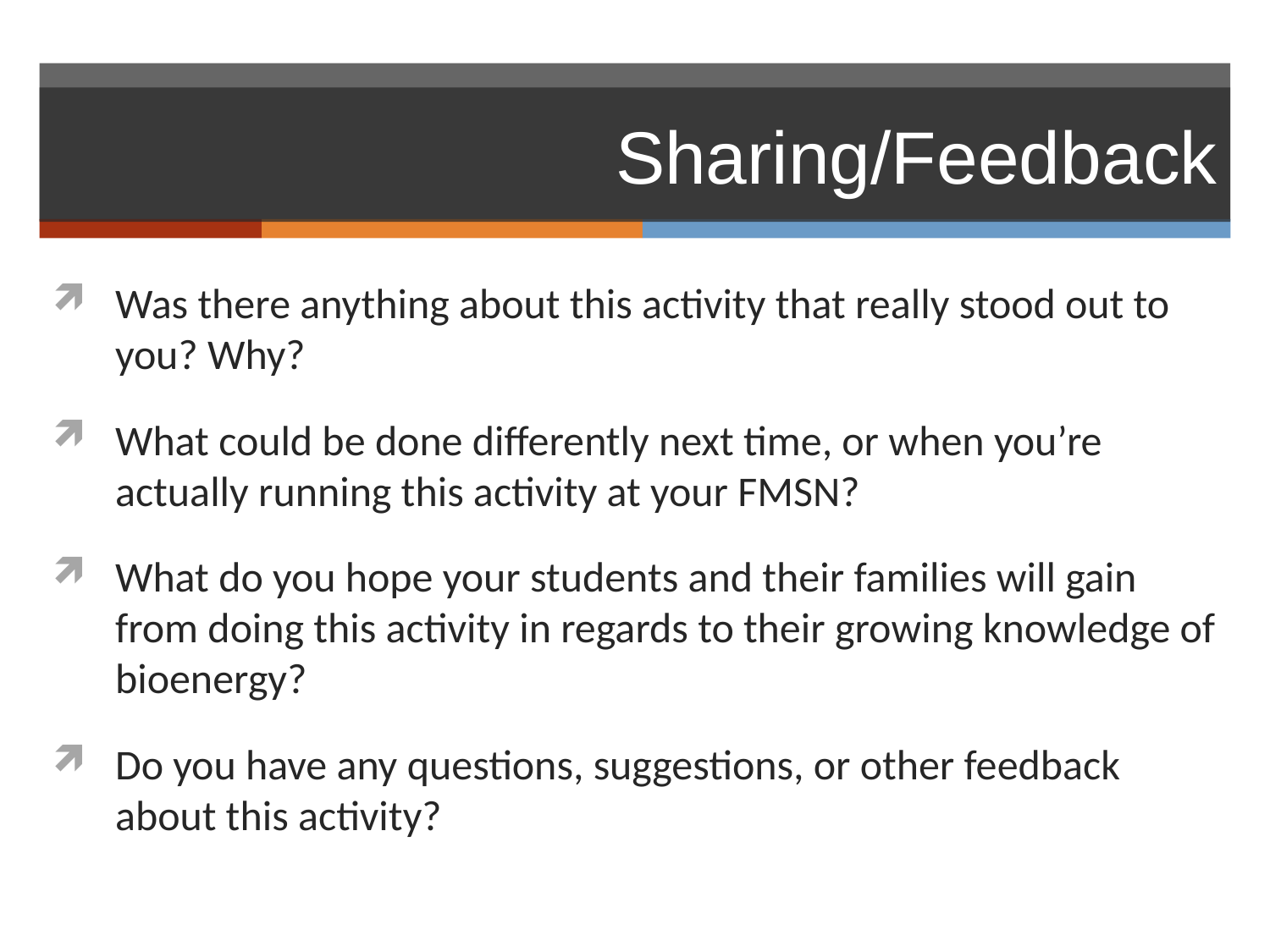

# Sharing/Feedback
Was there anything about this activity that really stood out to you? Why?
What could be done differently next time, or when you’re actually running this activity at your FMSN?
What do you hope your students and their families will gain from doing this activity in regards to their growing knowledge of bioenergy?
Do you have any questions, suggestions, or other feedback about this activity?